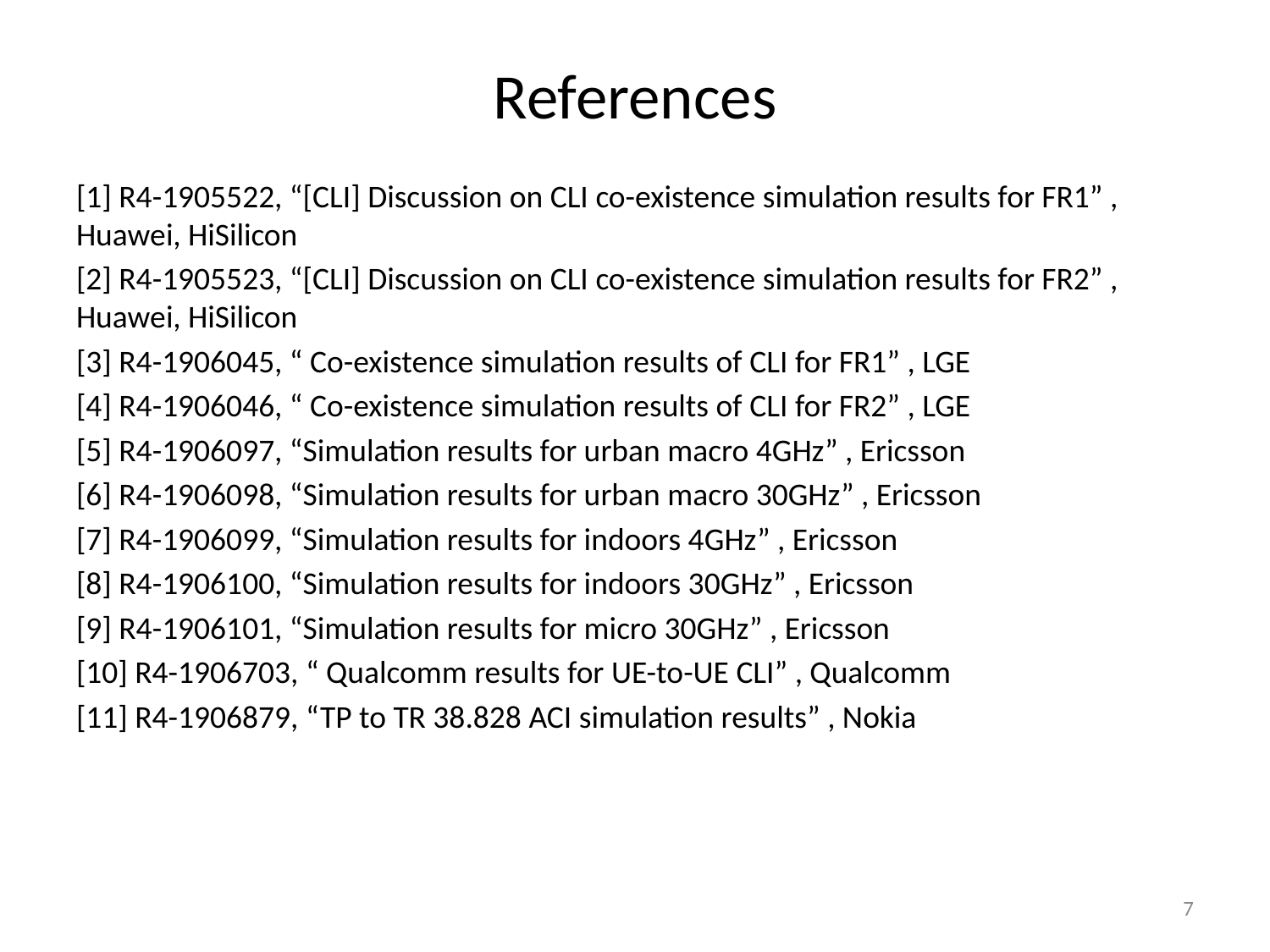

# References
[1] R4-1905522, “[CLI] Discussion on CLI co-existence simulation results for FR1” , Huawei, HiSilicon
[2] R4-1905523, “[CLI] Discussion on CLI co-existence simulation results for FR2” , Huawei, HiSilicon
[3] R4-1906045, “ Co-existence simulation results of CLI for FR1” , LGE
[4] R4-1906046, “ Co-existence simulation results of CLI for FR2” , LGE
[5] R4-1906097, “Simulation results for urban macro 4GHz” , Ericsson
[6] R4-1906098, “Simulation results for urban macro 30GHz” , Ericsson
[7] R4-1906099, “Simulation results for indoors 4GHz” , Ericsson
[8] R4-1906100, “Simulation results for indoors 30GHz” , Ericsson
[9] R4-1906101, “Simulation results for micro 30GHz” , Ericsson
[10] R4-1906703, “ Qualcomm results for UE-to-UE CLI” , Qualcomm
[11] R4-1906879, “TP to TR 38.828 ACI simulation results” , Nokia

7